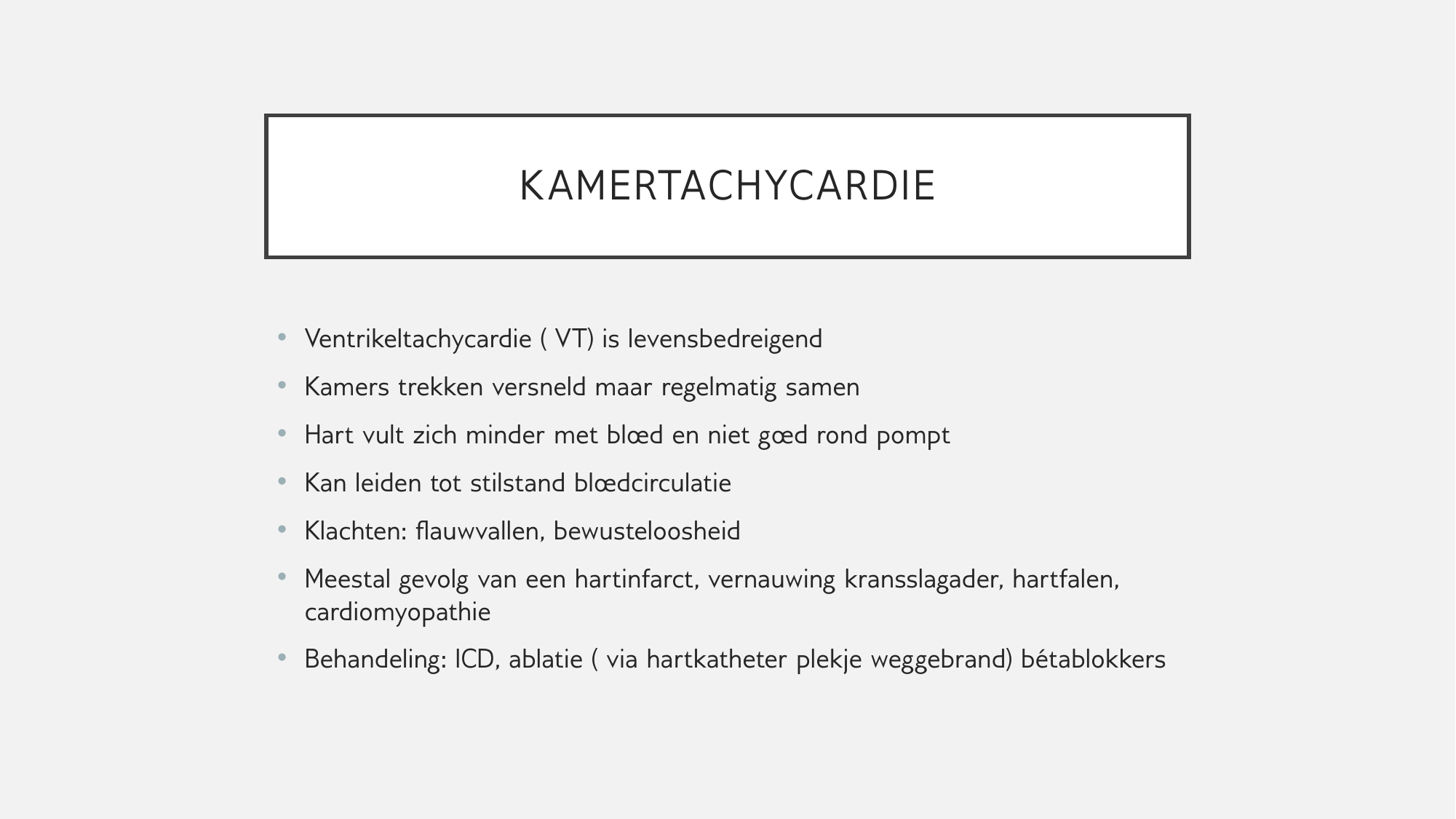

# Kamertachycardie
Ventrikeltachycardie ( VT) is levensbedreigend
Kamers trekken versneld maar regelmatig samen
Hart vult zich minder met bloed en niet goed rond pompt
Kan leiden tot stilstand bloedcirculatie
Klachten: flauwvallen, bewusteloosheid
Meestal gevolg van een hartinfarct, vernauwing kransslagader, hartfalen, cardiomyopathie
Behandeling: ICD, ablatie ( via hartkatheter plekje weggebrand) bétablokkers